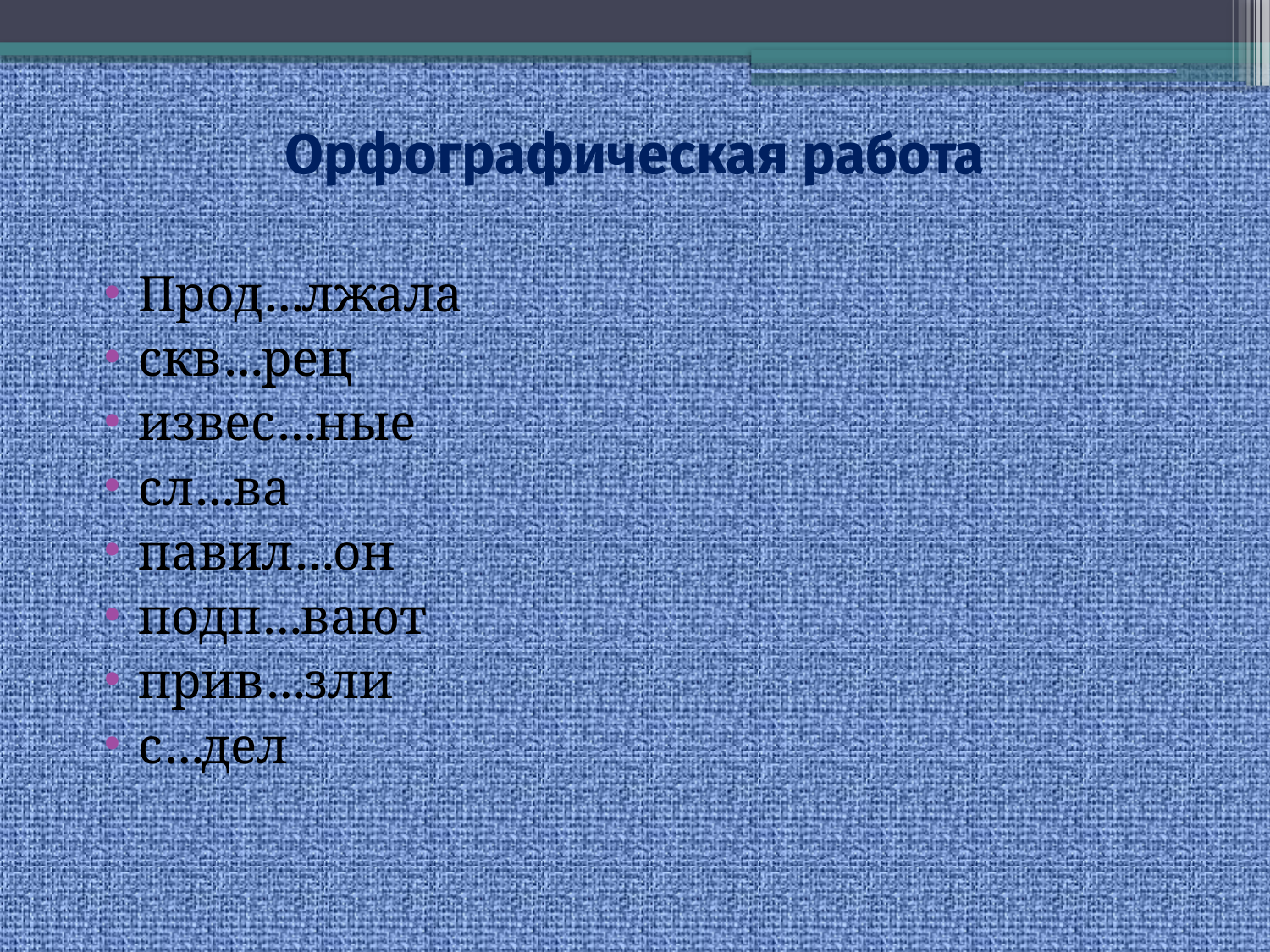

# Орфографическая работа
Прод…лжала
скв…рец
извес…ные
сл…ва
павил…он
подп…вают
прив…зли
с…дел